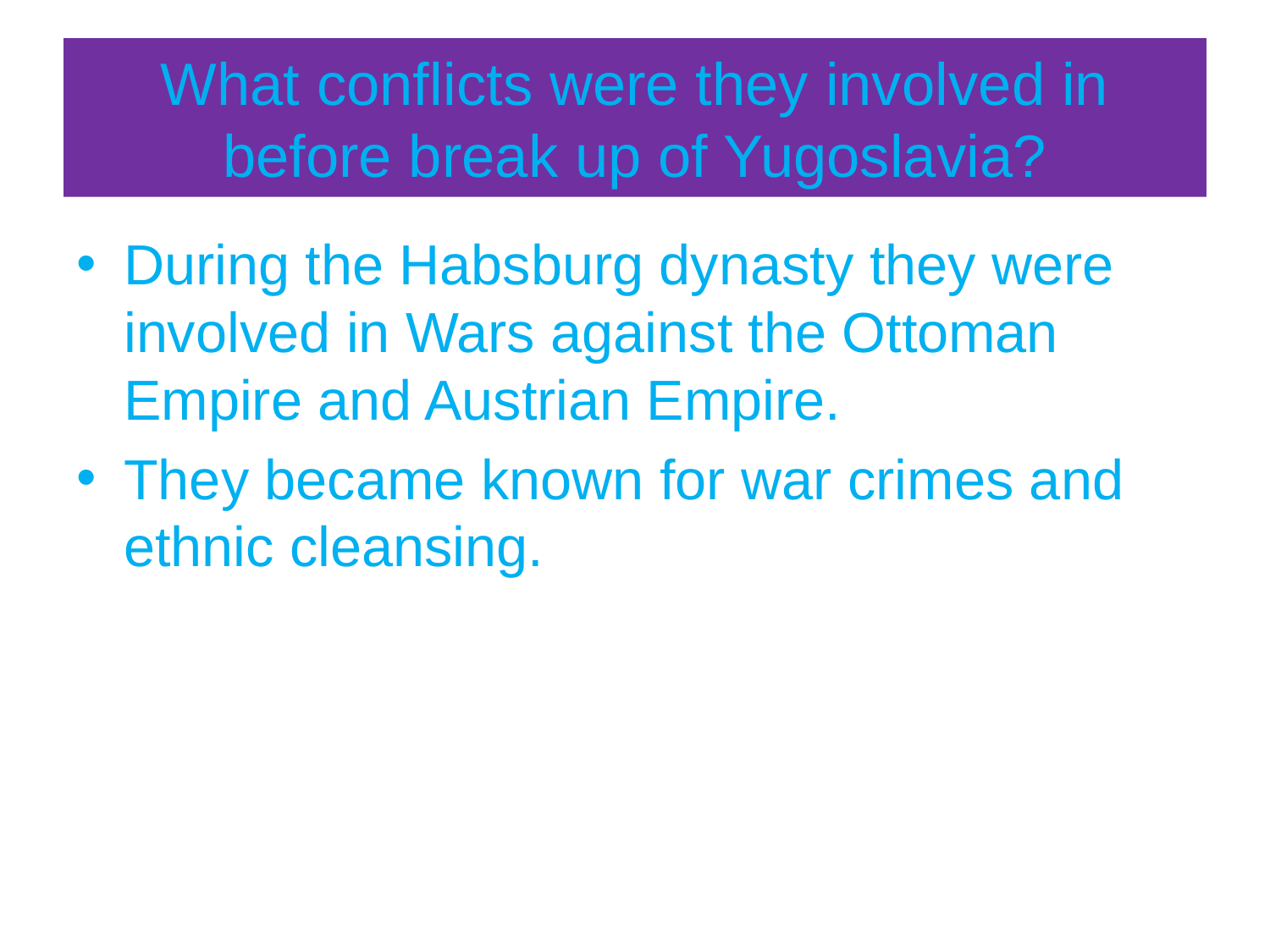

# What conflicts were they involved in before break up of Yugoslavia?
During the Habsburg dynasty they were involved in Wars against the Ottoman Empire and Austrian Empire.
They became known for war crimes and ethnic cleansing.